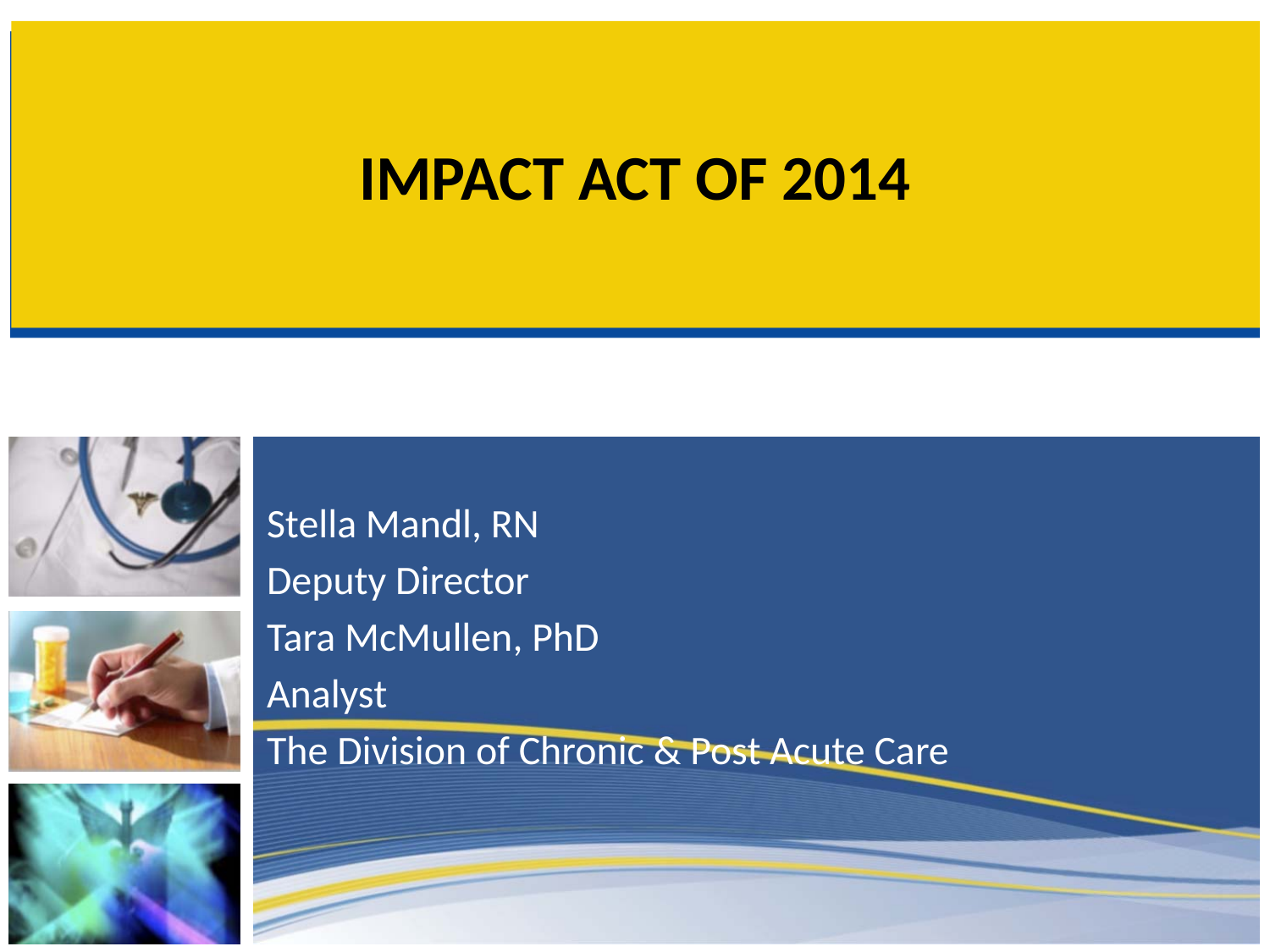

# IMPACT ACT OF 2014

Stella Mandl, RN
Deputy Director
Tara McMullen, PhD
Analyst
The Division of Chronic & Post Acute Care